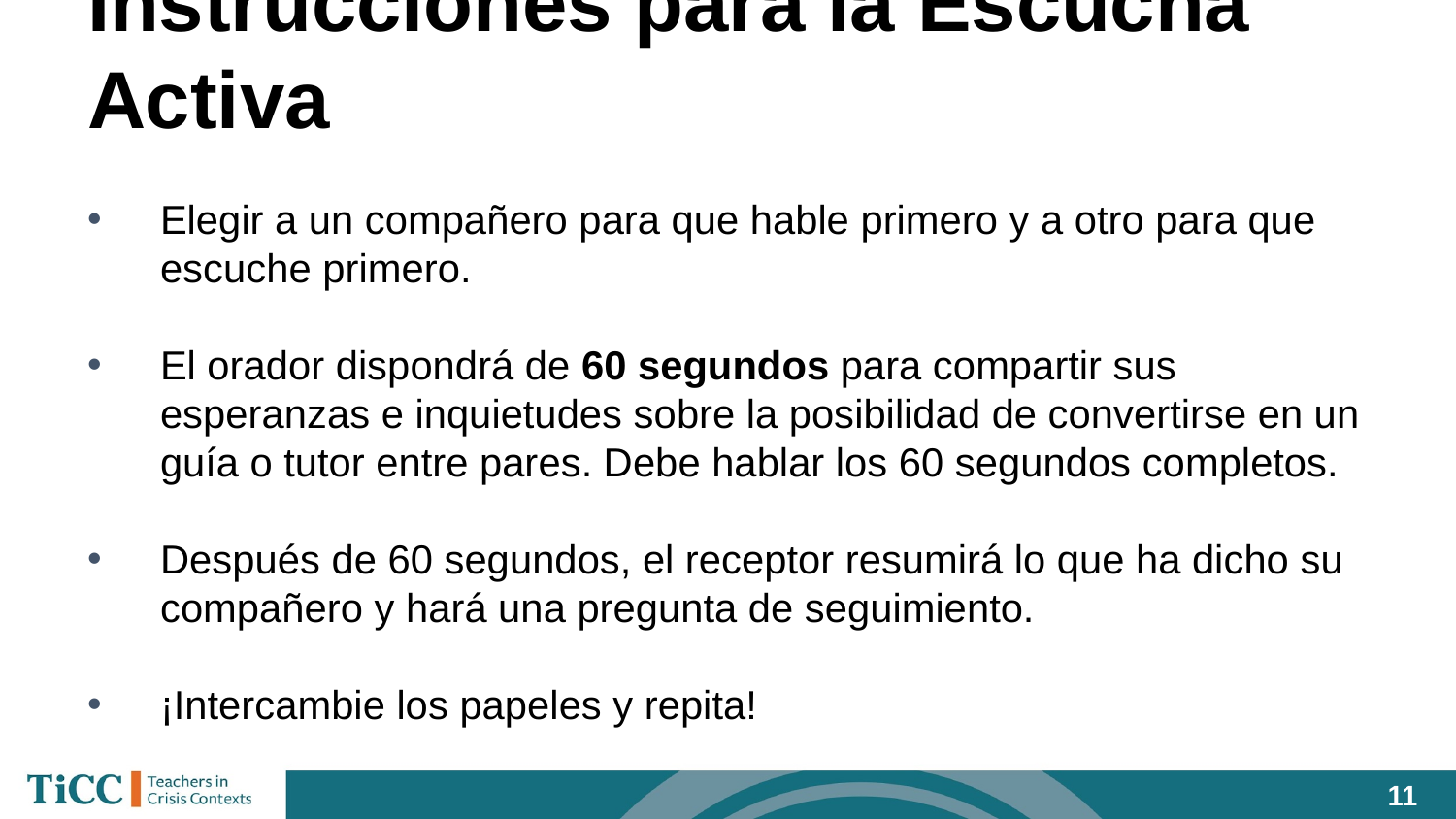

# Instrucciones para la Escucha Activa
Elegir a un compañero para que hable primero y a otro para que escuche primero.

El orador dispondrá de 60 segundos para compartir sus esperanzas e inquietudes sobre la posibilidad de convertirse en un guía o tutor entre pares. Debe hablar los 60 segundos completos.

Después de 60 segundos, el receptor resumirá lo que ha dicho su compañero y hará una pregunta de seguimiento.

¡Intercambie los papeles y repita!
11